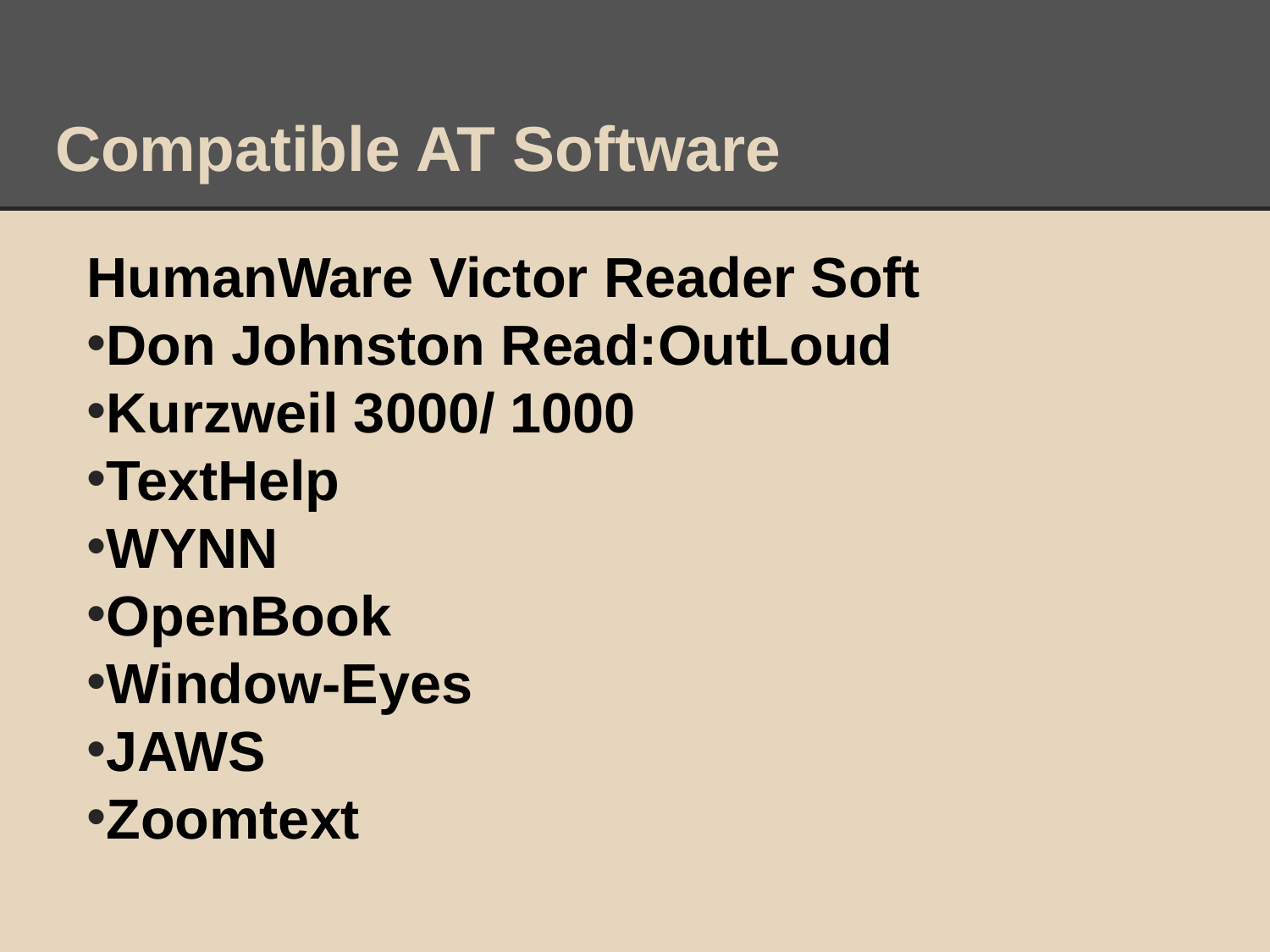

# Compatible AT Software

HumanWare Victor Reader Soft
Don Johnston Read:OutLoud
Kurzweil 3000/ 1000
TextHelp
WYNN
OpenBook
Window-Eyes
JAWS
Zoomtext